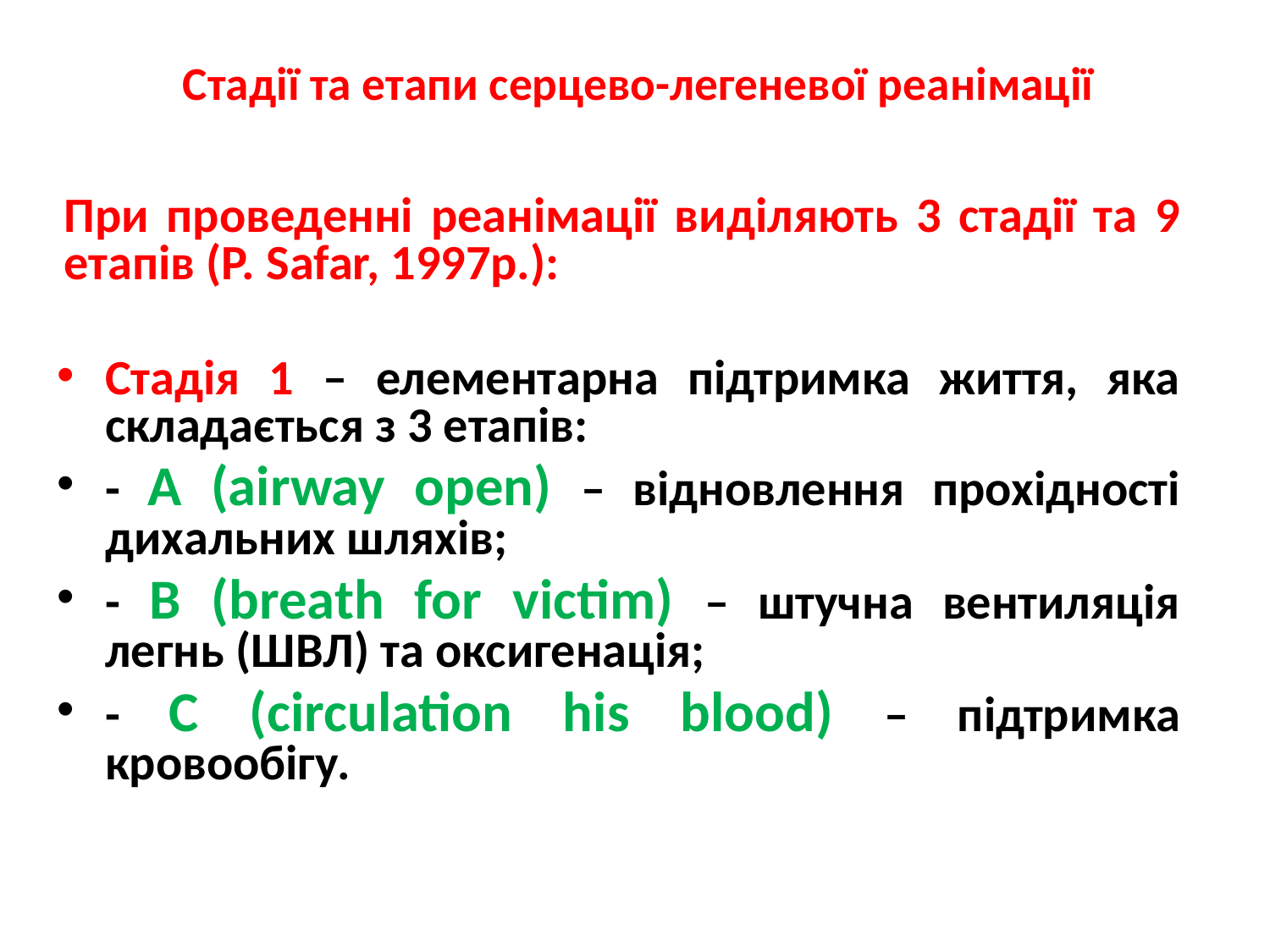

Стадії та етапи серцево-легеневої реанімації
При проведенні реанімації виділяють 3 стадії та 9 етапів (P. Safar, 1997р.):

Стадія 1 – елементарна підтримка життя, яка складається з 3 етапів:
- A (airway open) – відновлення прохідності дихальних шляхів;
- B (breath for victim) – штучна вентиляція легнь (ШВЛ) та оксигенація;
- C (circulation his blood) – підтримка кровообігу.